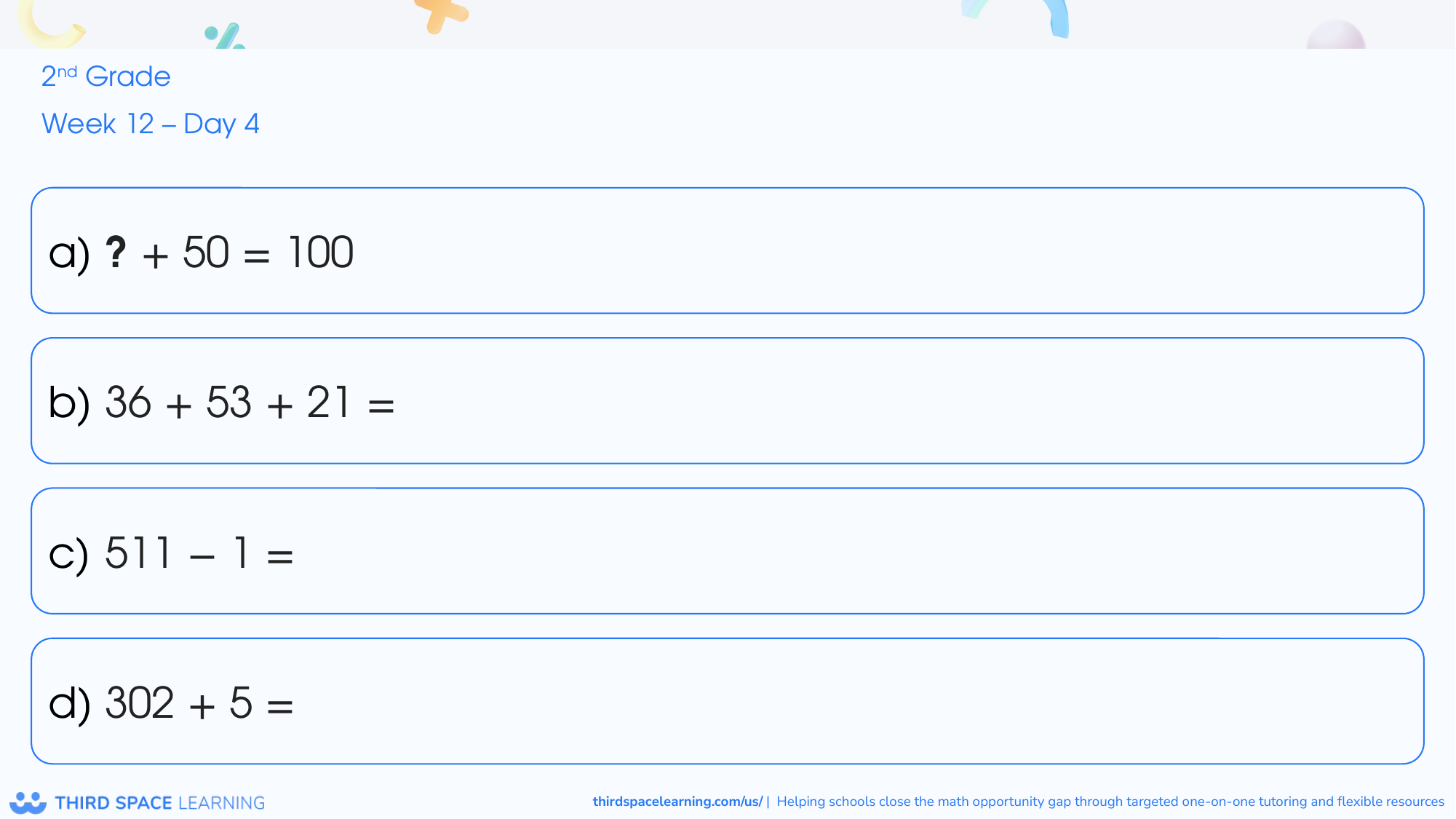

2nd Grade
Week 12 – Day 4
? + 50 = 100
36 + 53 + 21 =
511 − 1 =
302 + 5 =